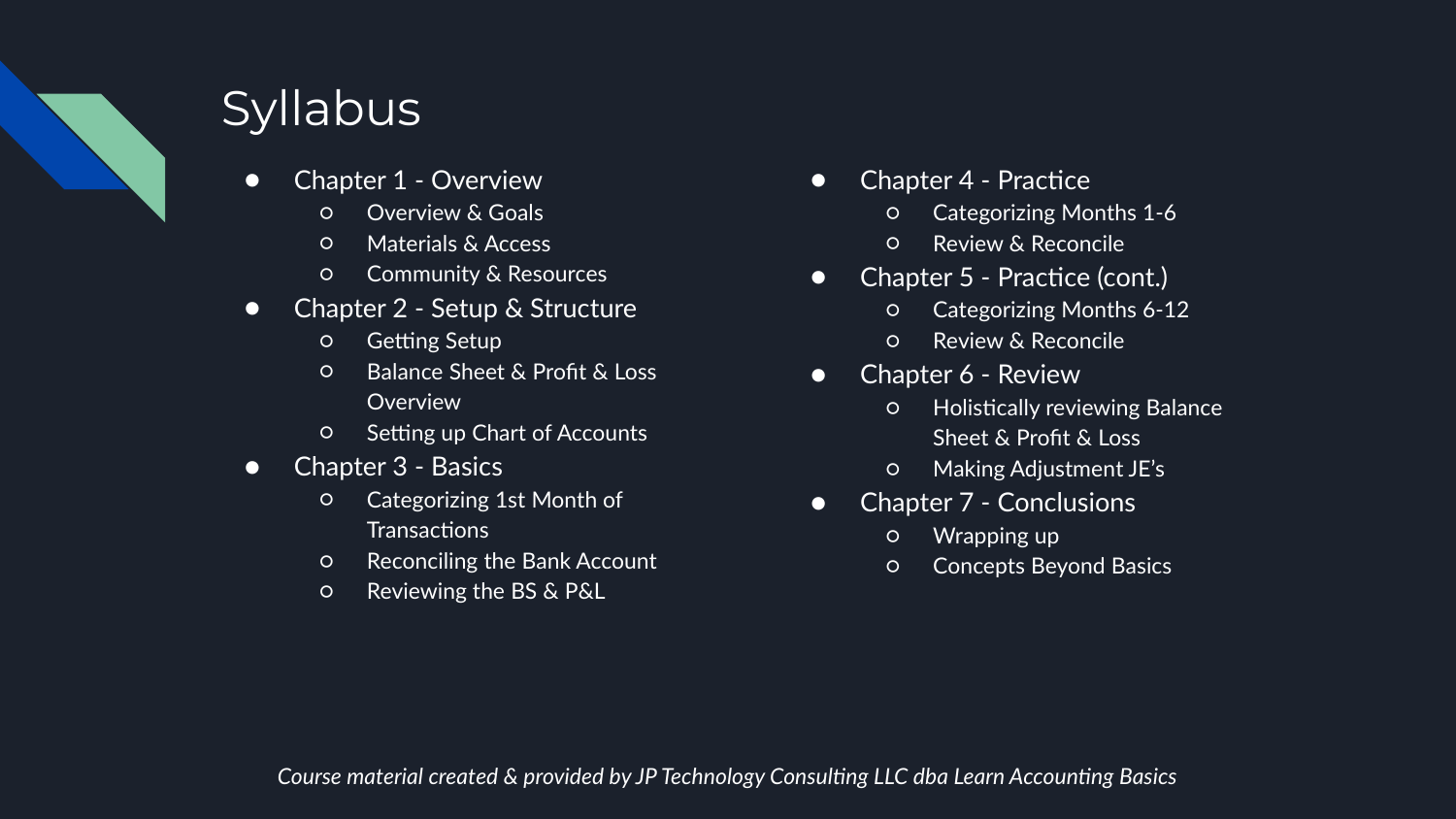

# Syllabus
Chapter 1 - Overview
Overview & Goals
Materials & Access
Community & Resources
Chapter 2 - Setup & Structure
Getting Setup
Balance Sheet & Profit & Loss Overview
Setting up Chart of Accounts
Chapter 3 - Basics
Categorizing 1st Month of Transactions
Reconciling the Bank Account
Reviewing the BS & P&L

Chapter 4 - Practice
Categorizing Months 1-6
Review & Reconcile
Chapter 5 - Practice (cont.)
Categorizing Months 6-12
Review & Reconcile
Chapter 6 - Review
Holistically reviewing Balance Sheet & Profit & Loss
Making Adjustment JE’s
Chapter 7 - Conclusions
Wrapping up
Concepts Beyond Basics